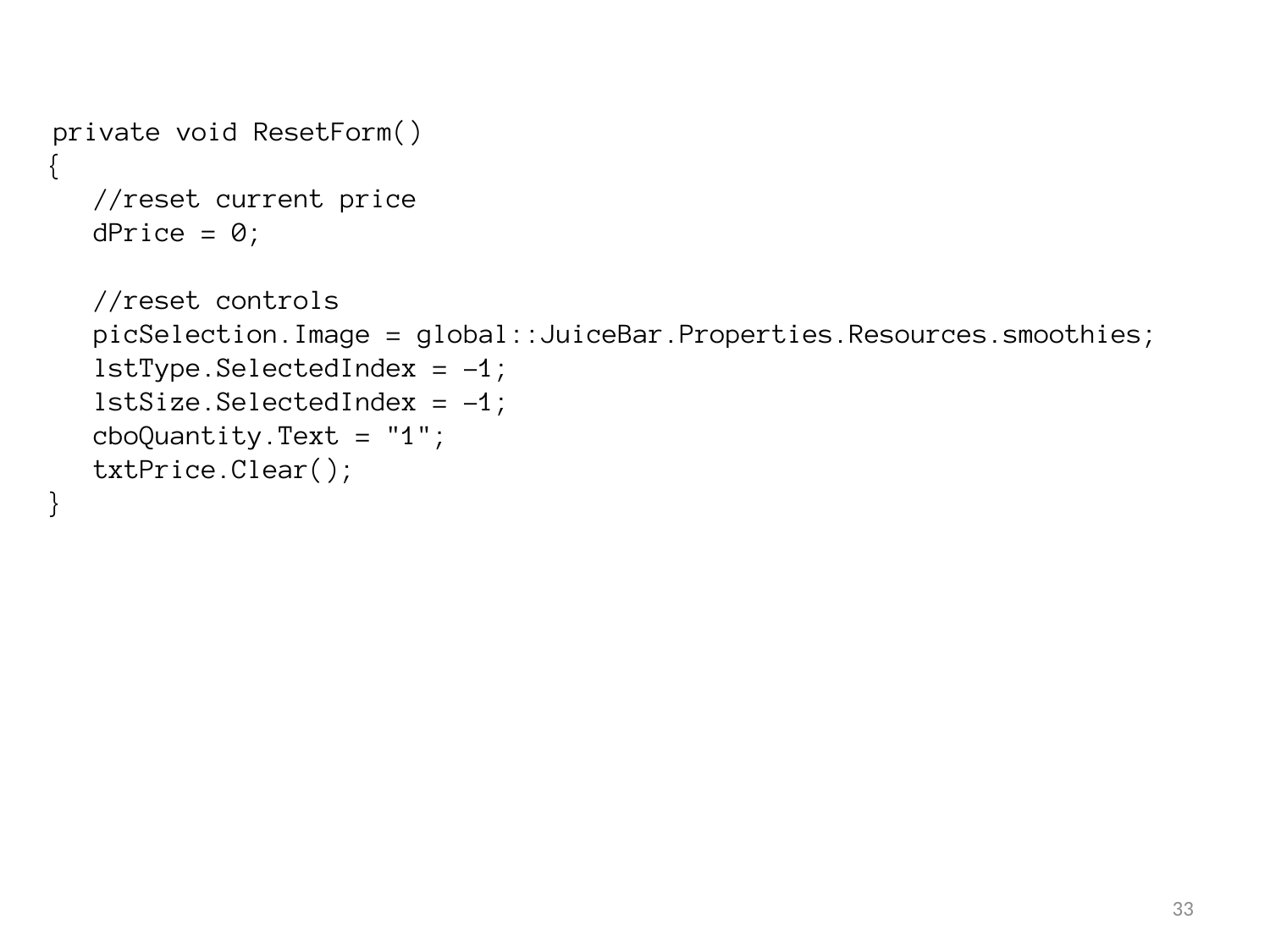

private void ResetForm()
{
   //reset current price
   dPrice = 0;

   //reset controls
   picSelection.Image = global::JuiceBar.Properties.Resources.smoothies;
   lstType.SelectedIndex = -1;
   lstSize.SelectedIndex = -1;
   cboQuantity.Text = "1";
   txtPrice.Clear();
}

33